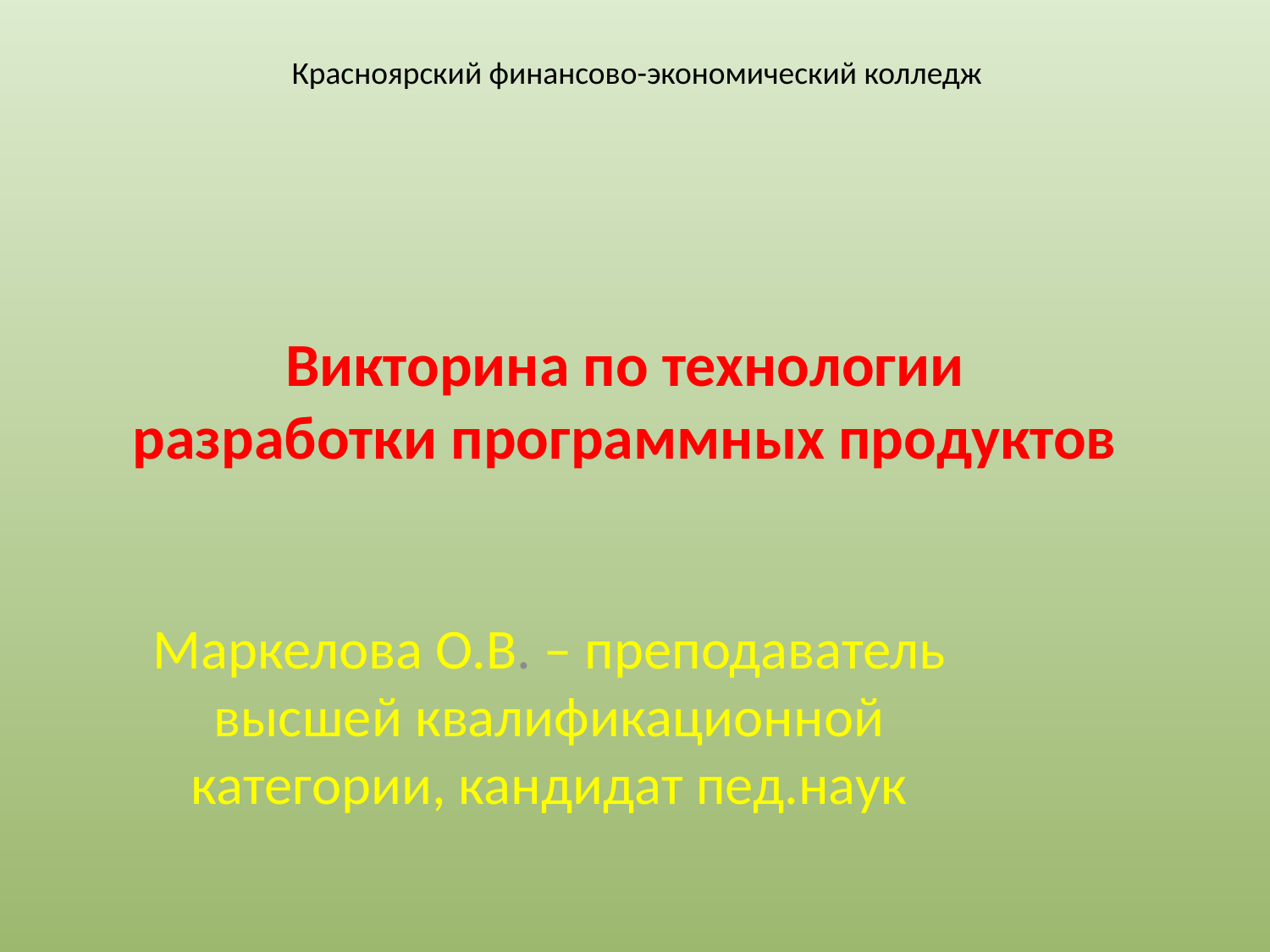

Красноярский финансово-экономический колледж
# Викторина по технологии разработки программных продуктов
Маркелова О.В. – преподаватель высшей квалификационной категории, кандидат пед.наук